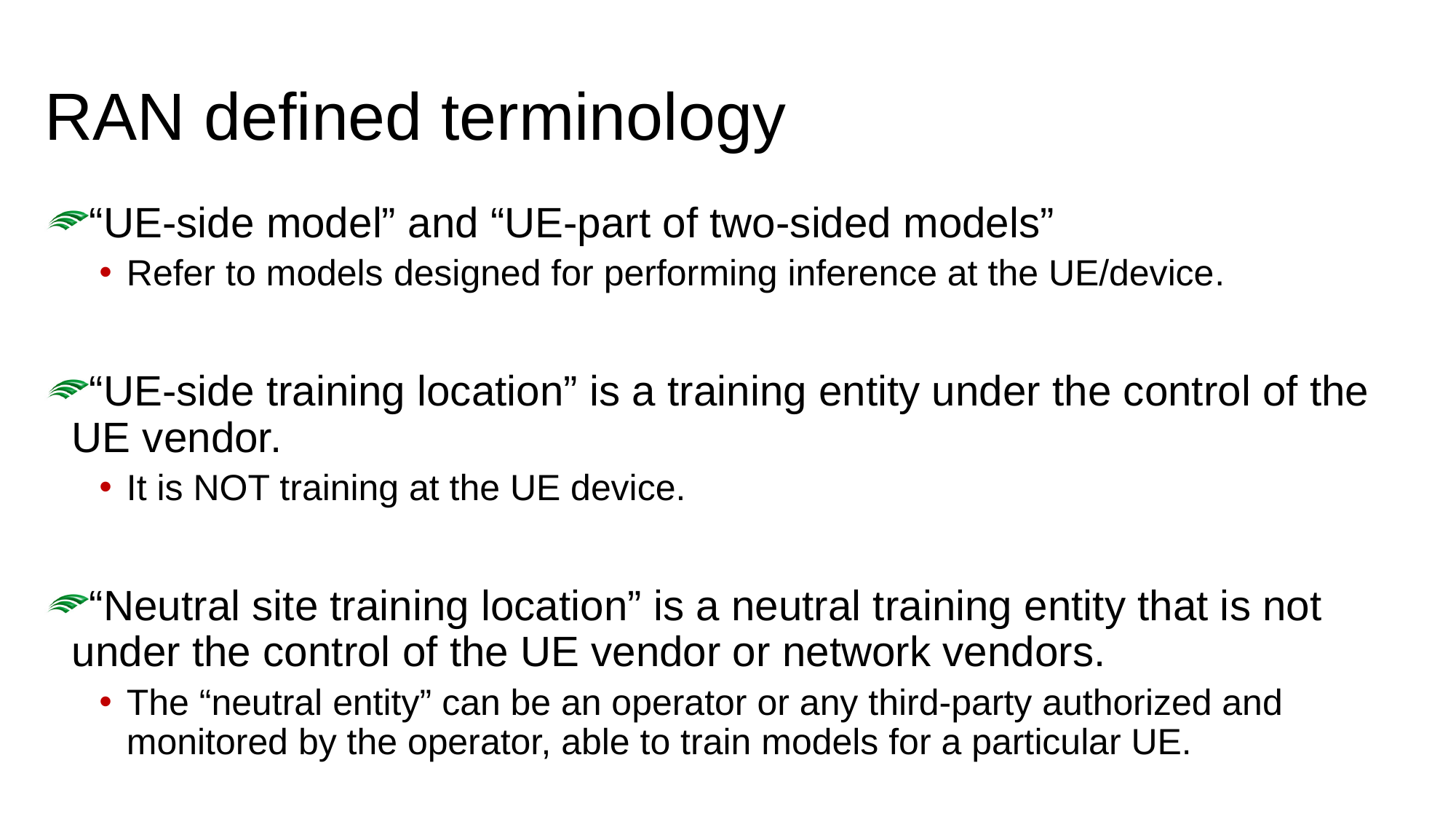

# RAN defined terminology
“UE-side model” and “UE-part of two-sided models”
Refer to models designed for performing inference at the UE/device.

“UE-side training location” is a training entity under the control of the UE vendor.
It is NOT training at the UE device.

“Neutral site training location” is a neutral training entity that is not under the control of the UE vendor or network vendors.
The “neutral entity” can be an operator or any third-party authorized and monitored by the operator, able to train models for a particular UE.